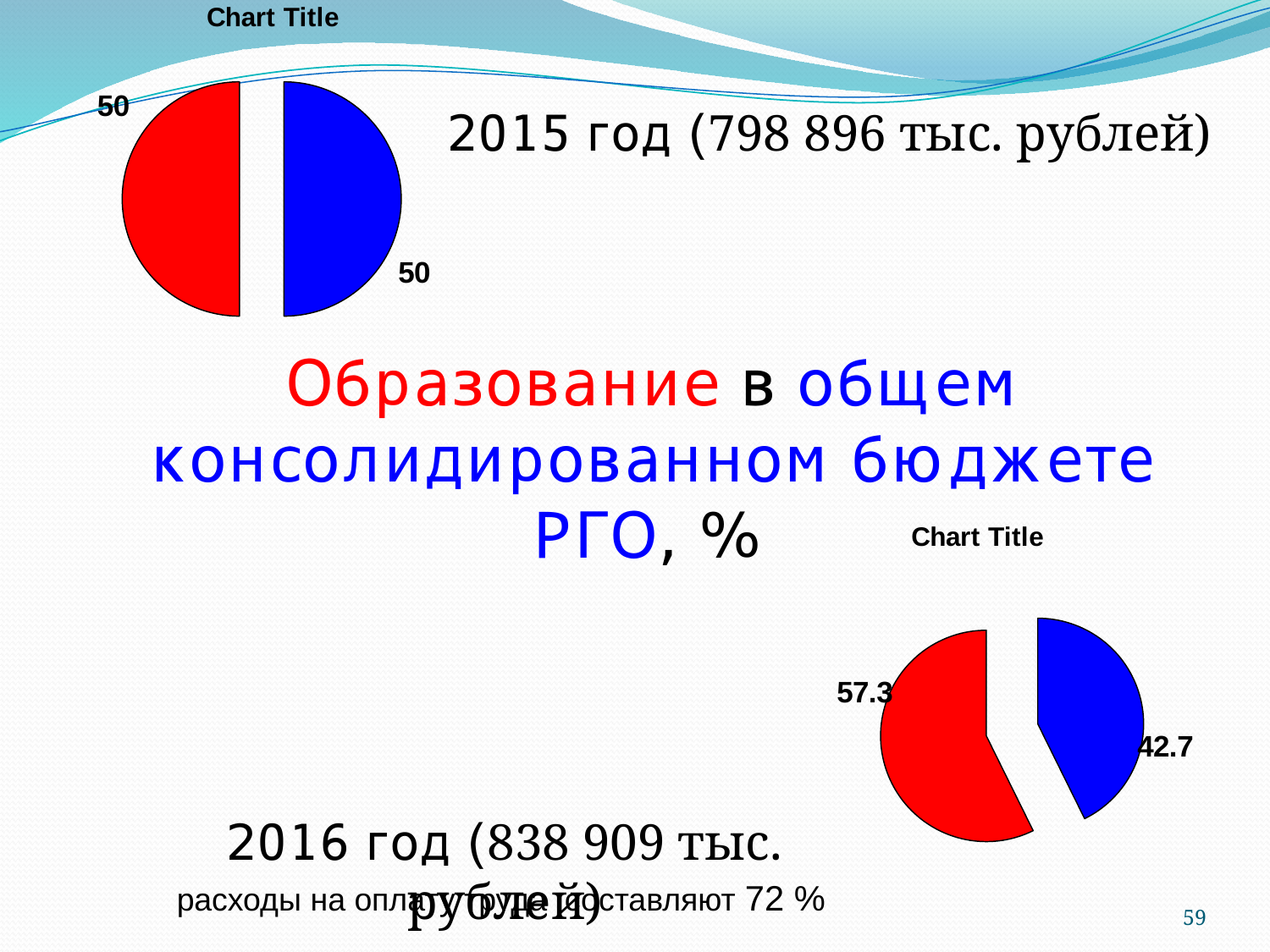

### Chart:

| Category |  |
|---|---|
| ВЕСЬ БЮДЖЕТ | 50.0 |
| ОБРАЗОВАНИЕ | 50.0 |
2015 год (798 896 тыс. рублей)

Образование в общем консолидированном бюджете РГО, %

### Chart:

| Category |  |
|---|---|
| ВЕСЬ БЮДЖЕТ | 42.7 |
| ОБРАЗОВАНИЕ | 57.3 |
2016 год (838 909 тыс. рублей)
расходы на оплату труда  составляют 72 %
59